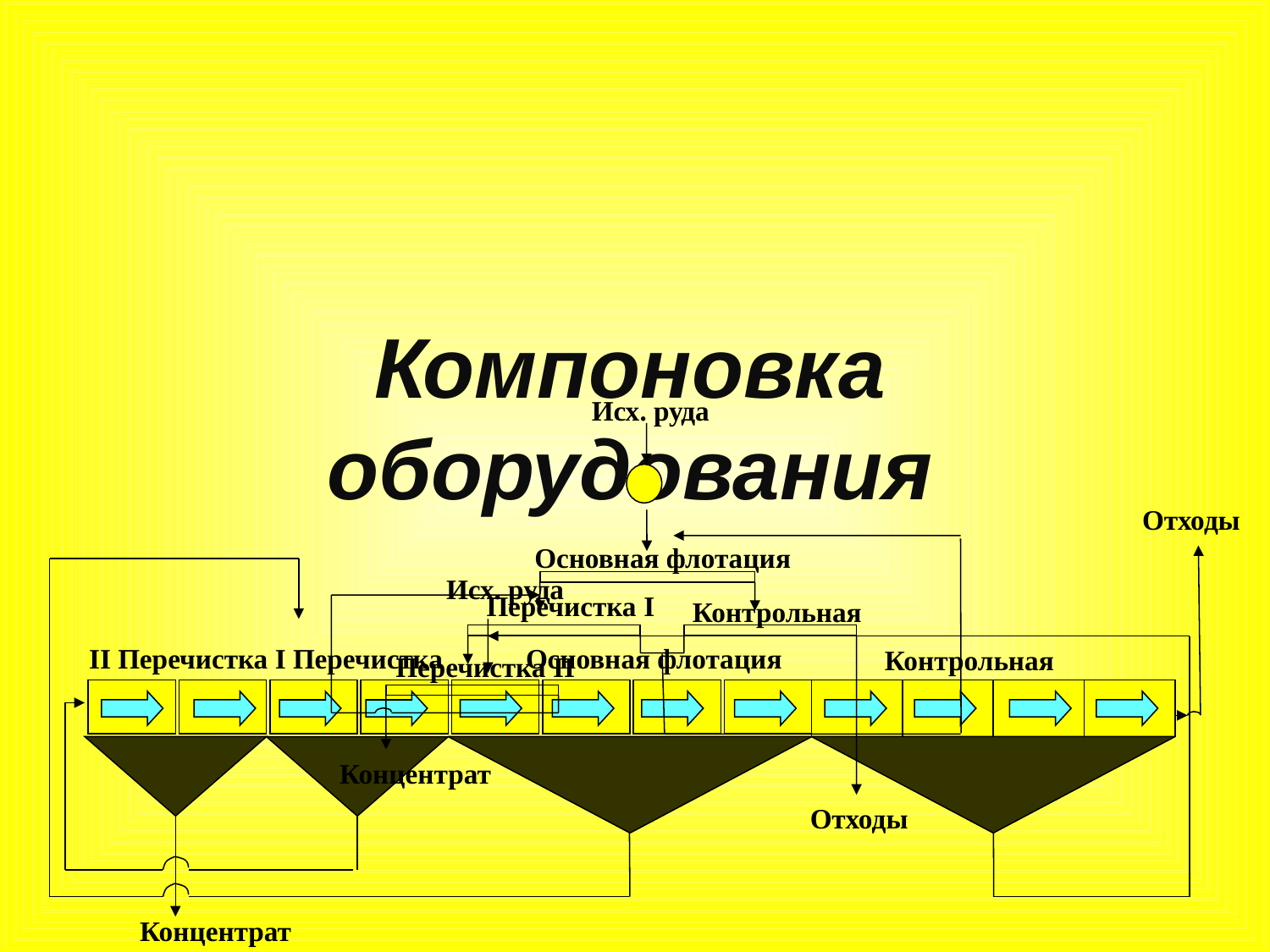

Компоновка оборудования
Исх. руда

Основная флотация

Перечистка I

Контрольная

Перечистка II

Концентрат
Отходы
Отходы
Контрольная

Исх. руда
Основная флотация

II Перечистка

I Перечистка

Концентрат